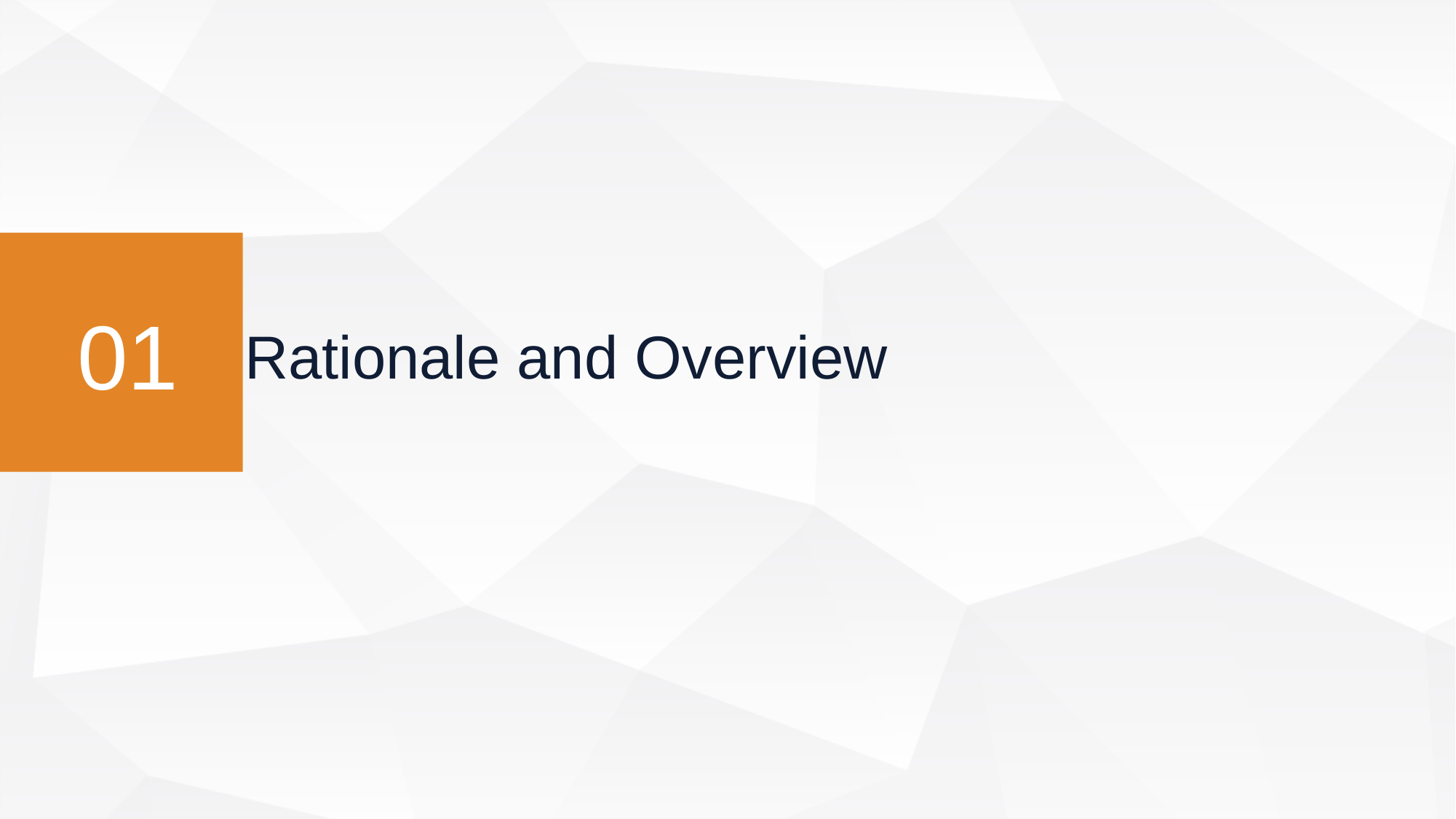

Rationale and Overview

Rationale and Overview
01